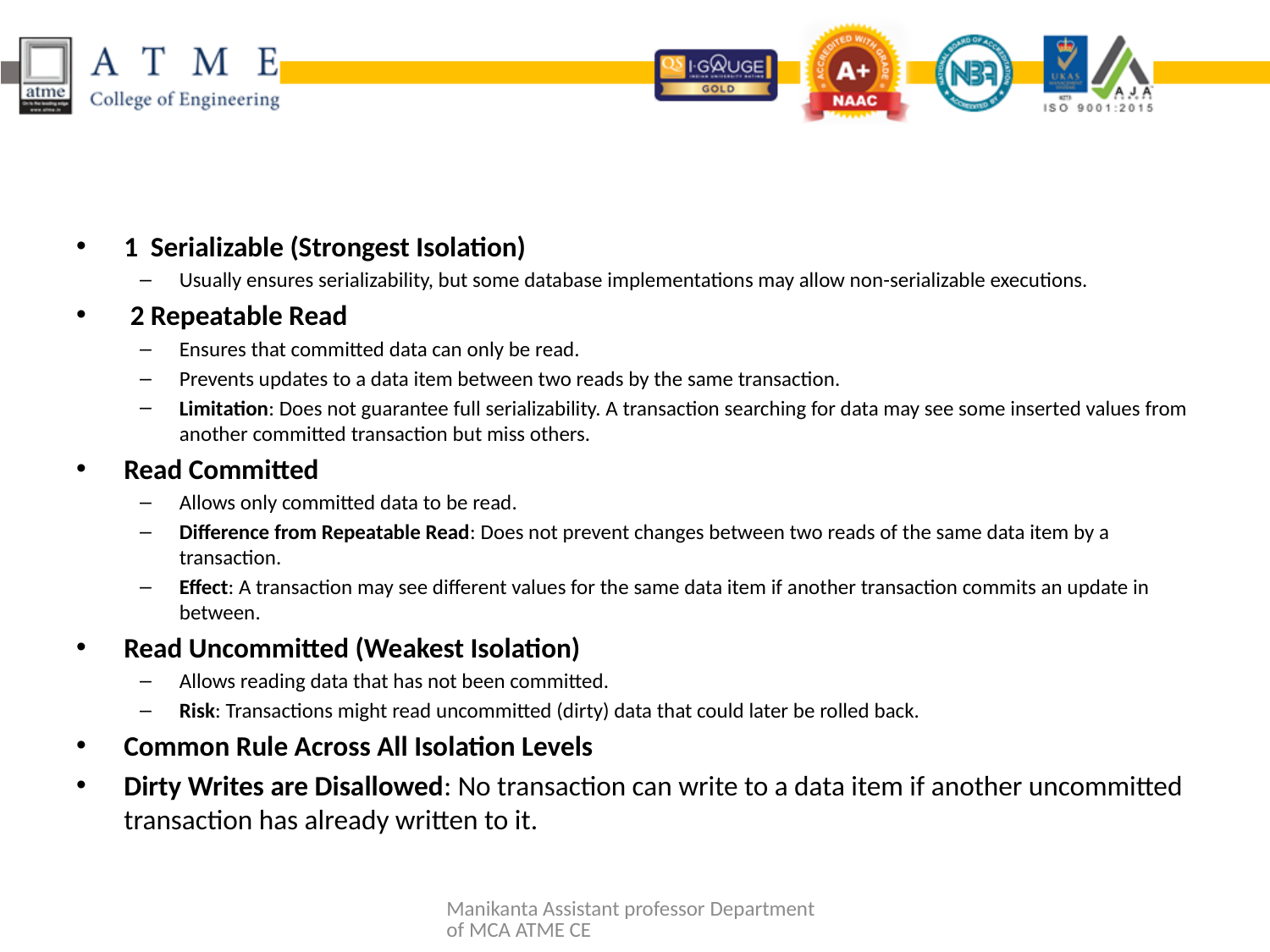

#
1  Serializable (Strongest Isolation)
Usually ensures serializability, but some database implementations may allow non-serializable executions.
 2 Repeatable Read
Ensures that committed data can only be read.
Prevents updates to a data item between two reads by the same transaction.
Limitation: Does not guarantee full serializability. A transaction searching for data may see some inserted values from another committed transaction but miss others.
Read Committed
Allows only committed data to be read.
Difference from Repeatable Read: Does not prevent changes between two reads of the same data item by a transaction.
Effect: A transaction may see different values for the same data item if another transaction commits an update in between.
Read Uncommitted (Weakest Isolation)
Allows reading data that has not been committed.
Risk: Transactions might read uncommitted (dirty) data that could later be rolled back.
Common Rule Across All Isolation Levels
Dirty Writes are Disallowed: No transaction can write to a data item if another uncommitted transaction has already written to it.

Manikanta Assistant professor Department of MCA ATME CE